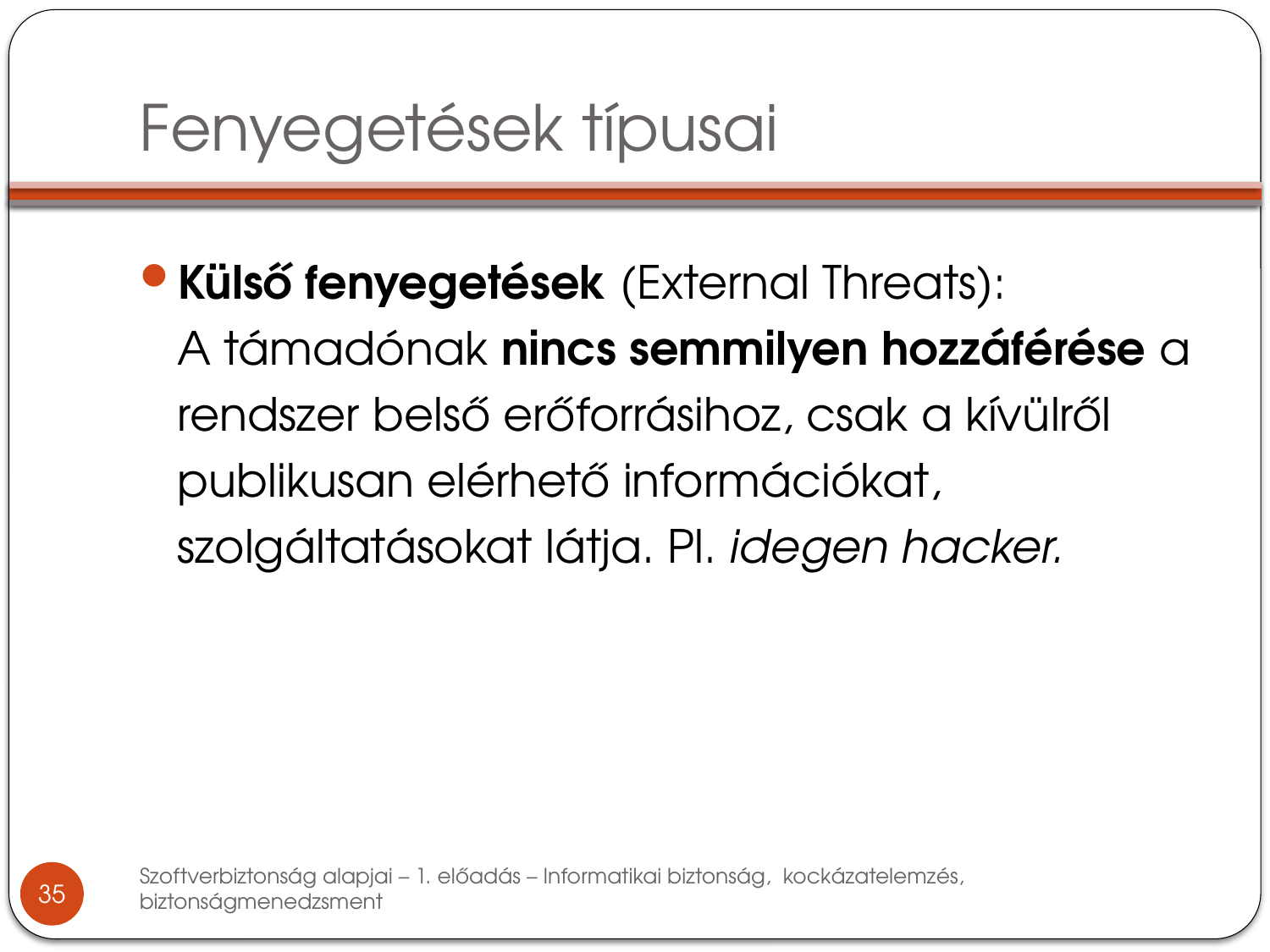

# Fenyegetések típusai
Külső fenyegetések (External Threats):
A támadónak nincs semmilyen hozzáférése a rendszer belső erőforrásihoz, csak a kívülről publikusan elérhető információkat, szolgáltatásokat látja. Pl. idegen hacker.
Szoftverbiztonság alapjai – 1. előadás – Informatikai biztonság,  kockázatelemzés, biztonságmenedzsment
35